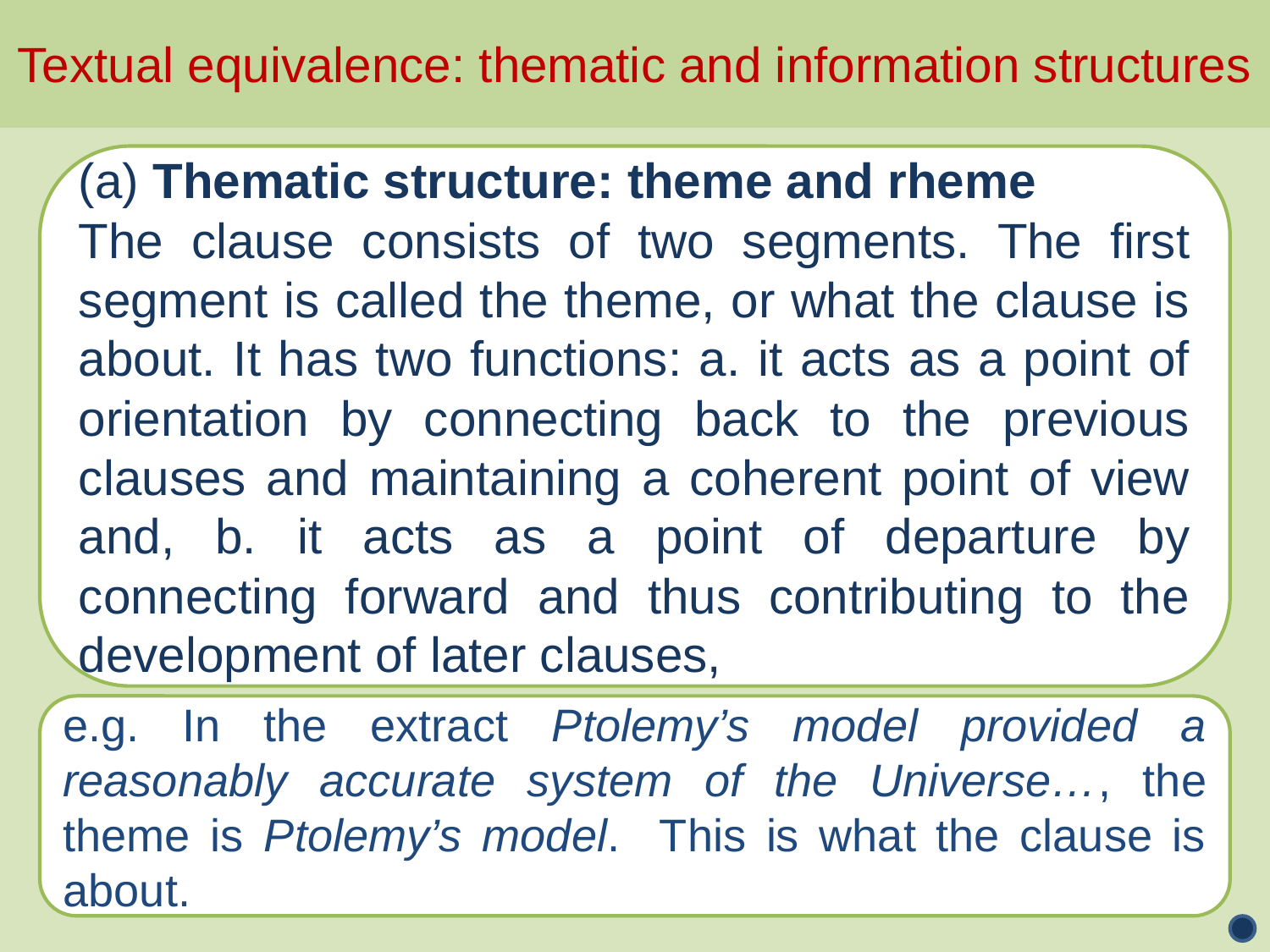

Textual equivalence: thematic and information structures
(a) Thematic structure: theme and rheme
The clause consists of two segments. The first segment is called the theme, or what the clause is about. It has two functions: a. it acts as a point of orientation by connecting back to the previous clauses and maintaining a coherent point of view and, b. it acts as a point of departure by connecting forward and thus contributing to the development of later clauses,
e.g. In the extract Ptolemy’s model provided a reasonably accurate system of the Universe…, the theme is Ptolemy’s model.  This is what the clause is about.